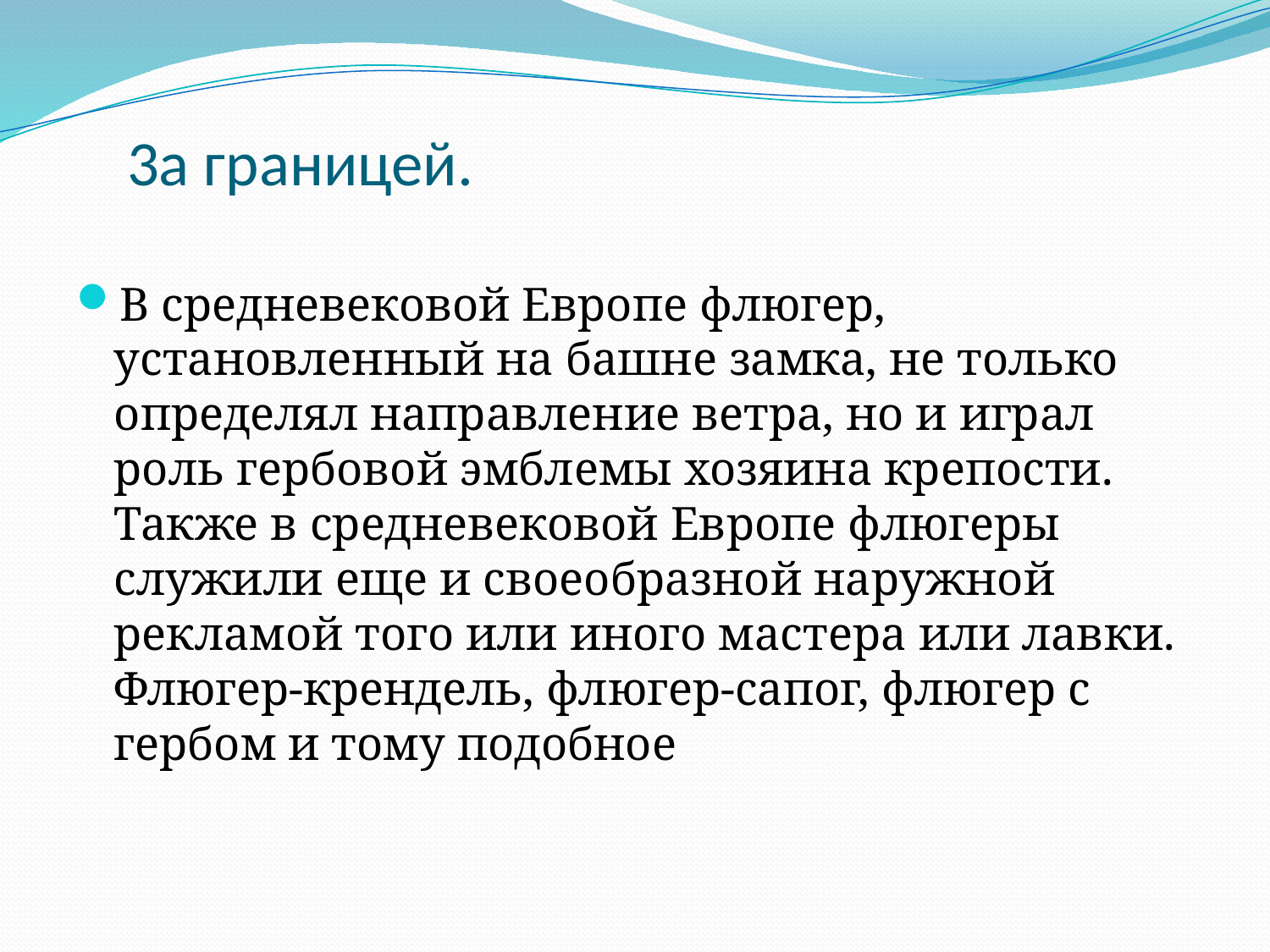

# 3а границей.
В средневековой Европе флюгер, установленный на башне замка, не только определял направление ветра, но и играл роль гербовой эмблемы хозяина крепости. Также в средневековой Европе флюгеры служили еще и своеобразной наружной рекламой того или иного мастера или лавки. Флюгер-крендель, флюгер-сапог, флюгер с гербом и тому подобное